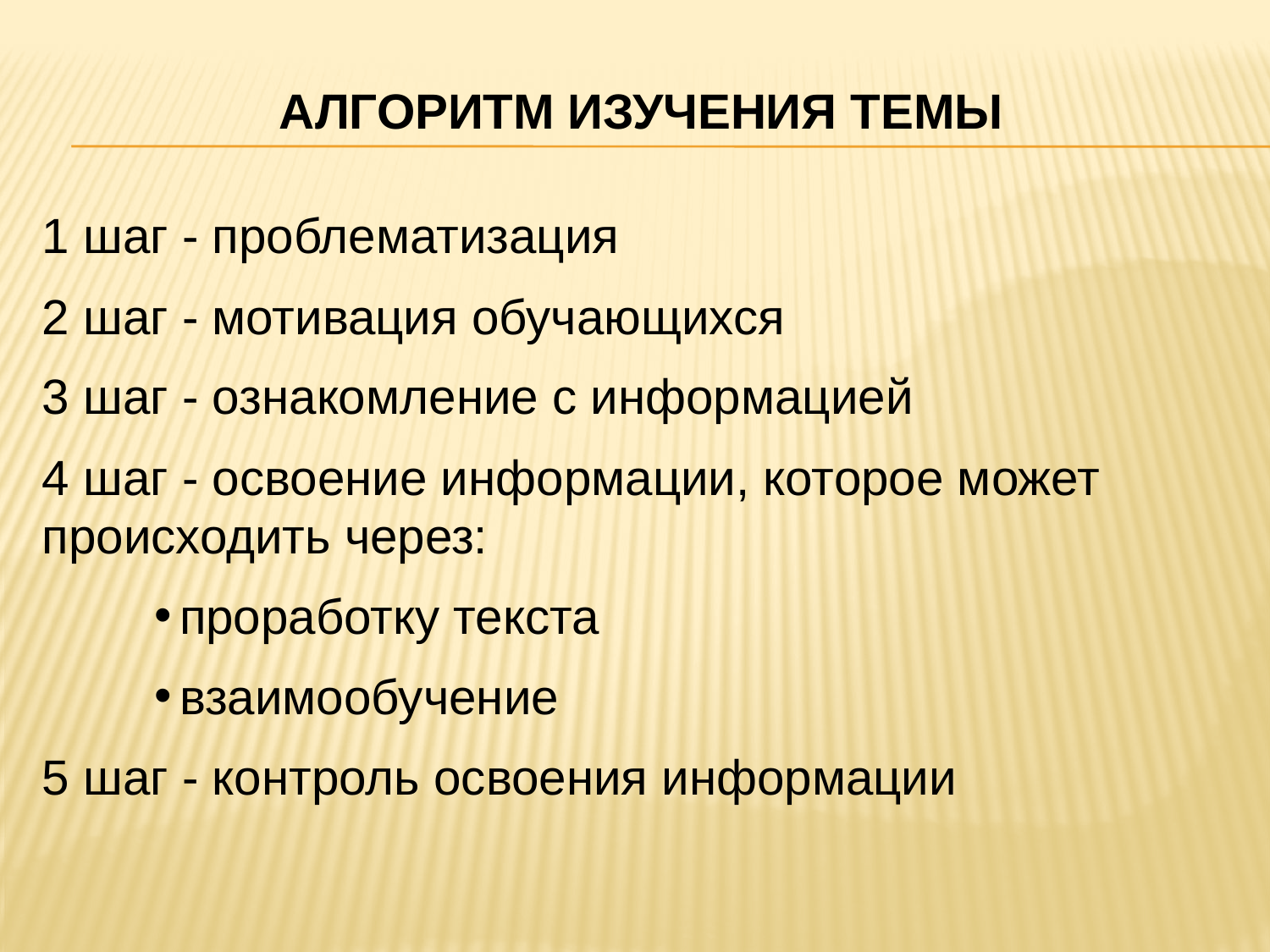

# алгоритм изучения темы
1 шаг - проблематизация
2 шаг - мотивация обучающихся
3 шаг - ознакомление с информацией
4 шаг - освоение информации, которое может происходить через:
проработку текста
взаимообучение
5 шаг - контроль освоения информации